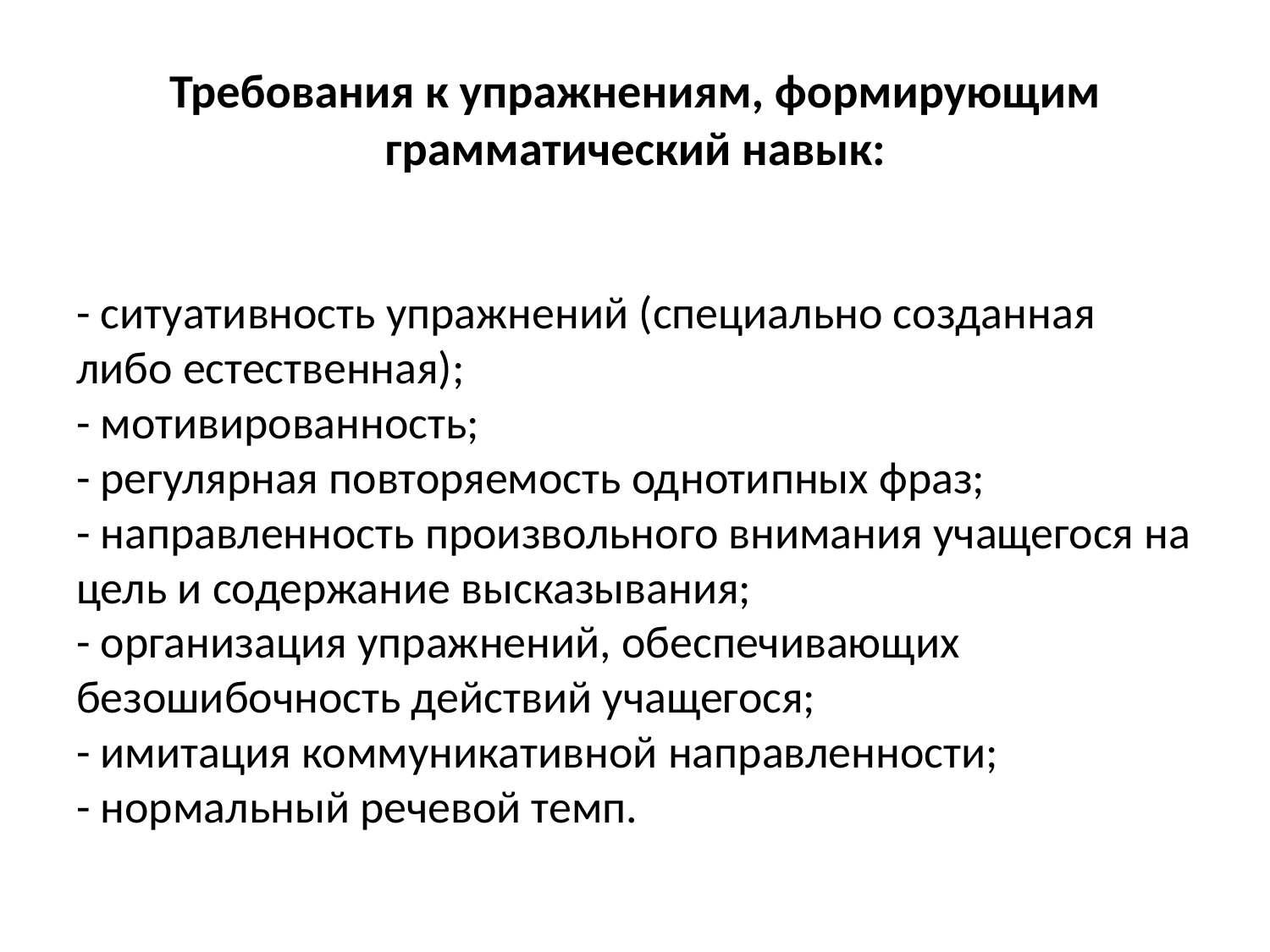

# Требования к упражнениям, формирующим грамматический навык:
- ситуативность упражнений (специально созданная либо естественная);
- мотивированность;
- регулярная повторяемость однотипных фраз;
- направленность произвольного внимания учащегося на цель и содержание высказывания; 
- организация упражнений, обеспечивающих безошибочность действий учащегося;
- имитация коммуникативной направленности;
- нормальный речевой темп.